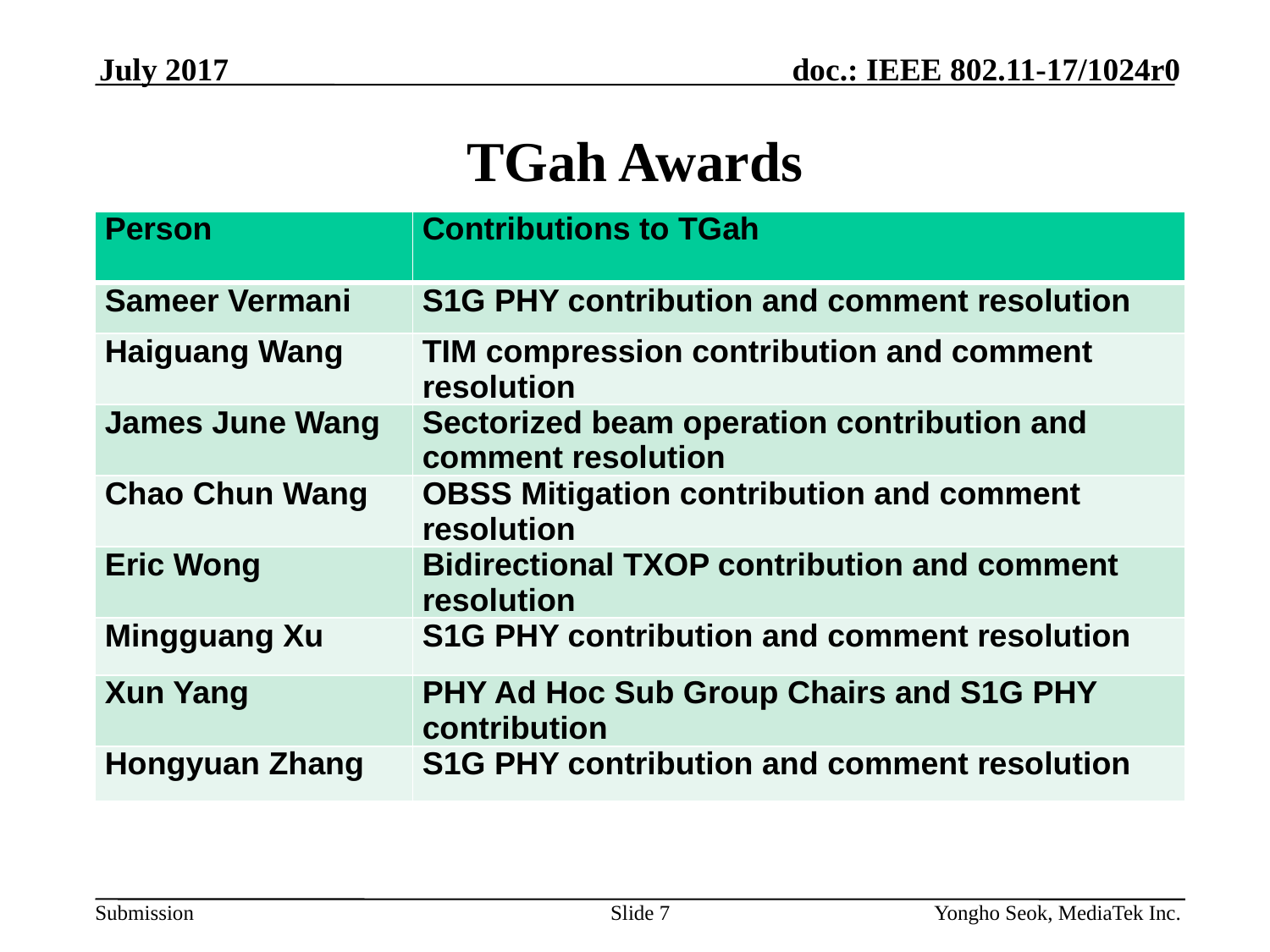

July 2017
# TGah Awards
| Person | Contributions to TGah |
| --- | --- |
| Sameer Vermani | S1G PHY contribution and comment resolution |
| Haiguang Wang | TIM compression contribution and comment resolution |
| James June Wang | Sectorized beam operation contribution and comment resolution |
| Chao Chun Wang | OBSS Mitigation contribution and comment resolution |
| Eric Wong | Bidirectional TXOP contribution and comment resolution |
| Mingguang Xu | S1G PHY contribution and comment resolution |
| Xun Yang | PHY Ad Hoc Sub Group Chairs and S1G PHY contribution |
| Hongyuan Zhang | S1G PHY contribution and comment resolution |
Slide 7
Yongho Seok, MediaTek Inc.